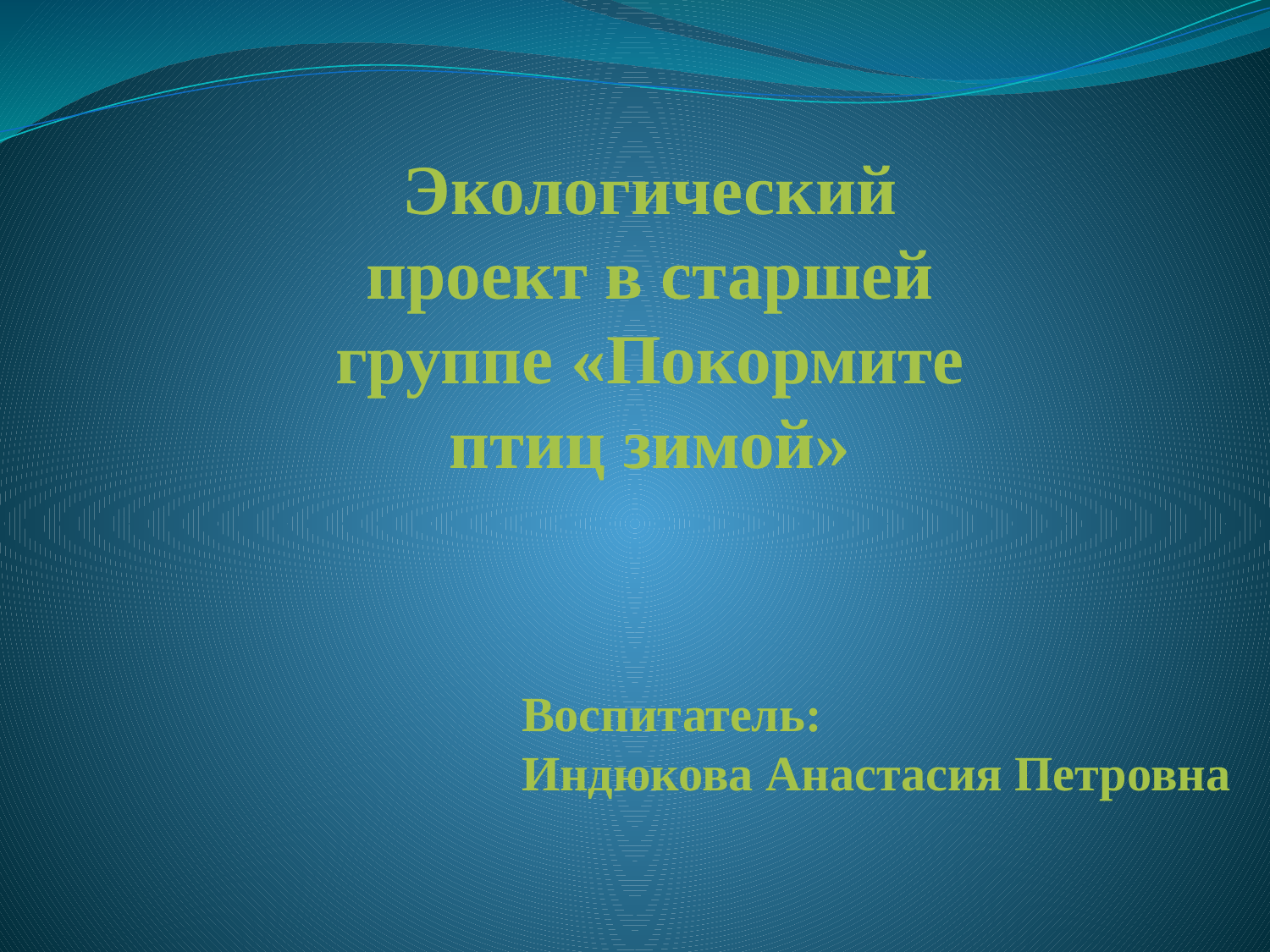

#
Экологический проект в старшей группе «Покормите птиц зимой»
Воспитатель:
Индюкова Анастасия Петровна